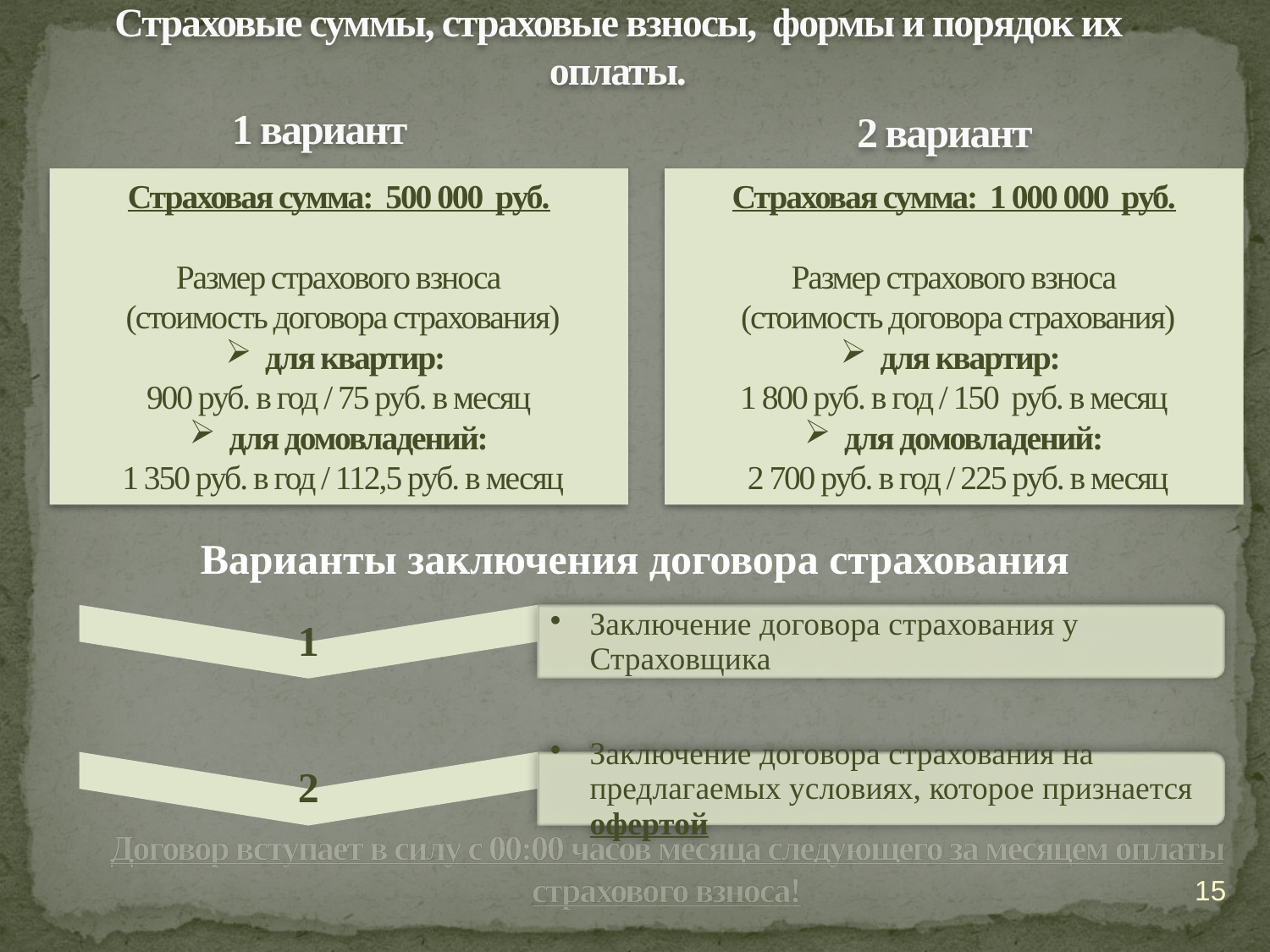

# Страховые суммы, страховые взносы,  формы и порядок их оплаты.
1 вариант
2 вариант
Страховая сумма:  500 000  руб.

Размер страхового взноса
 (стоимость договора страхования)
для квартир:
900 руб. в год / 75 руб. в месяц
для домовладений:
 1 350 руб. в год / 112,5 руб. в месяц

Страховая сумма:  1 000 000  руб.

Размер страхового взноса
 (стоимость договора страхования)
для квартир:
1 800 руб. в год / 150  руб. в месяц
для домовладений:
 2 700 руб. в год / 225 руб. в месяц

Варианты заключения договора страхования
2
1
Заключение договора страхования на предлагаемых условиях, которое признается офертой
Заключение договора страхования у Страховщика

Договор вступает в силу с 00:00 часов месяца следующего за месяцем оплаты страхового взноса!
15